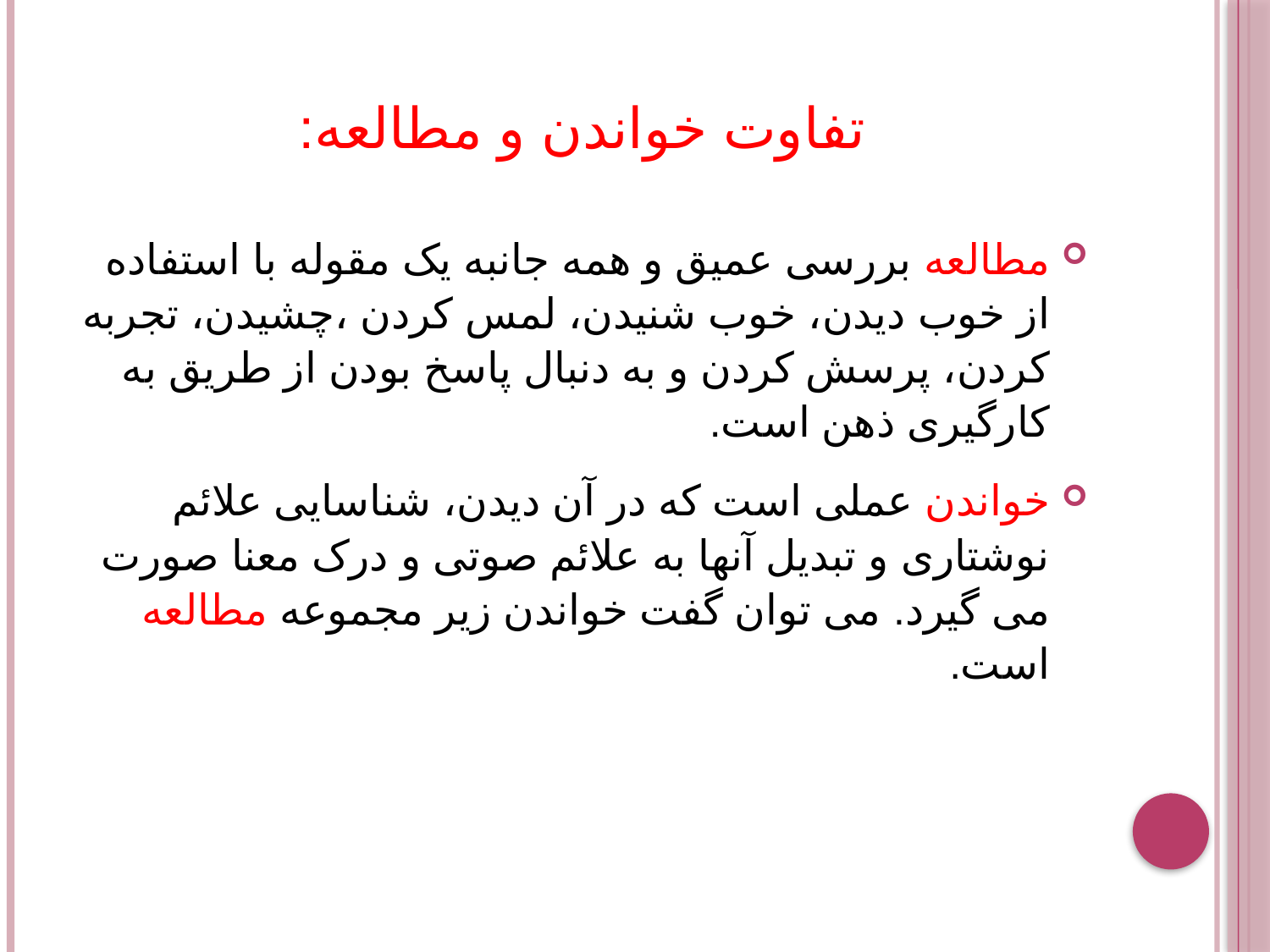

# تفاوت خواندن و مطالعه:
مطالعه بررسی عمیق و همه جانبه یک مقوله با استفاده از خوب دیدن، خوب شنیدن، لمس کردن ،چشیدن، تجربه کردن، پرسش کردن و به دنبال پاسخ بودن از طریق به کارگیری ذهن است.
خواندن عملی است که در آن دیدن، شناسایی علائم نوشتاری و تبدیل آنها به علائم صوتی و درک معنا صورت می گیرد. می توان گفت خواندن زیر مجموعه مطالعه است.